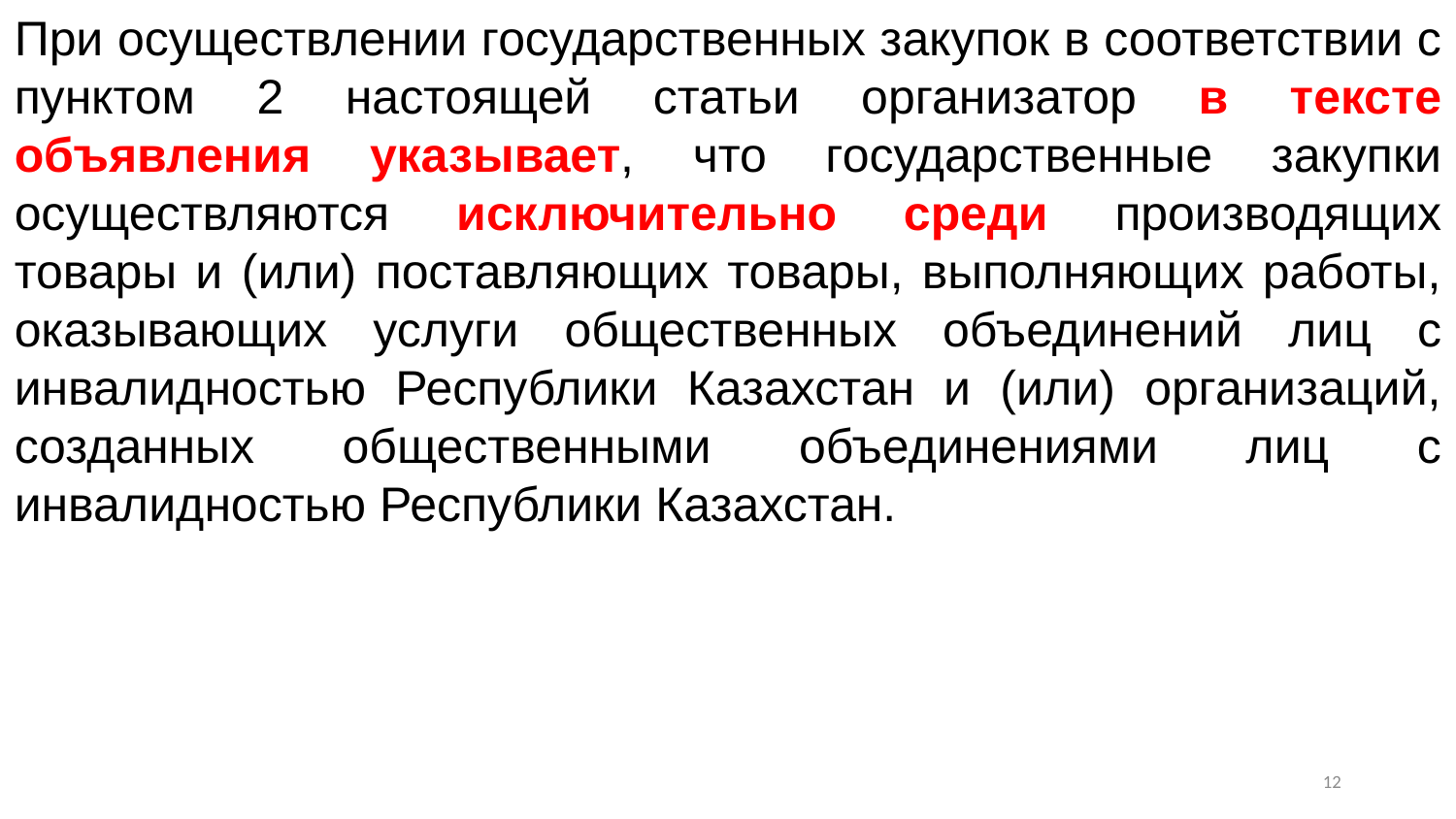

При осуществлении государственных закупок в соответствии с пунктом 2 настоящей статьи организатор в тексте объявления указывает, что государственные закупки осуществляются исключительно среди производящих товары и (или) поставляющих товары, выполняющих работы, оказывающих услуги общественных объединений лиц с инвалидностью Республики Казахстан и (или) организаций, созданных общественными объединениями лиц с инвалидностью Республики Казахстан.
12